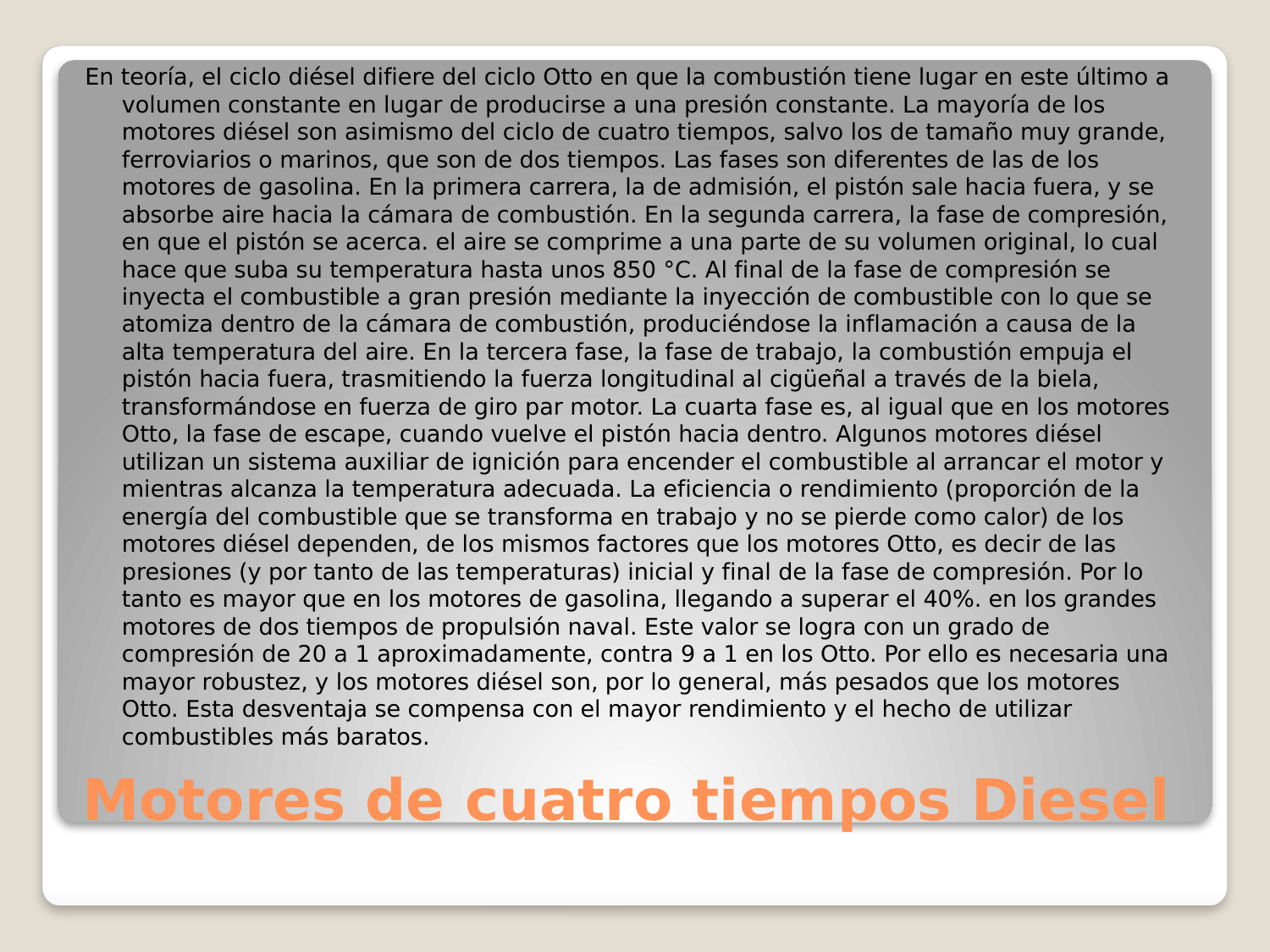

En teoría, el ciclo diésel difiere del ciclo Otto en que la combustión tiene lugar en este último a volumen constante en lugar de producirse a una presión constante. La mayoría de los motores diésel son asimismo del ciclo de cuatro tiempos, salvo los de tamaño muy grande, ferroviarios o marinos, que son de dos tiempos. Las fases son diferentes de las de los motores de gasolina. En la primera carrera, la de admisión, el pistón sale hacia fuera, y se absorbe aire hacia la cámara de combustión. En la segunda carrera, la fase de compresión, en que el pistón se acerca. el aire se comprime a una parte de su volumen original, lo cual hace que suba su temperatura hasta unos 850 °C. Al final de la fase de compresión se inyecta el combustible a gran presión mediante la inyección de combustible con lo que se atomiza dentro de la cámara de combustión, produciéndose la inflamación a causa de la alta temperatura del aire. En la tercera fase, la fase de trabajo, la combustión empuja el pistón hacia fuera, trasmitiendo la fuerza longitudinal al cigüeñal a través de la biela, transformándose en fuerza de giro par motor. La cuarta fase es, al igual que en los motores Otto, la fase de escape, cuando vuelve el pistón hacia dentro. Algunos motores diésel utilizan un sistema auxiliar de ignición para encender el combustible al arrancar el motor y mientras alcanza la temperatura adecuada. La eficiencia o rendimiento (proporción de la energía del combustible que se transforma en trabajo y no se pierde como calor) de los motores diésel dependen, de los mismos factores que los motores Otto, es decir de las presiones (y por tanto de las temperaturas) inicial y final de la fase de compresión. Por lo tanto es mayor que en los motores de gasolina, llegando a superar el 40%. en los grandes motores de dos tiempos de propulsión naval. Este valor se logra con un grado de compresión de 20 a 1 aproximadamente, contra 9 a 1 en los Otto. Por ello es necesaria una mayor robustez, y los motores diésel son, por lo general, más pesados que los motores Otto. Esta desventaja se compensa con el mayor rendimiento y el hecho de utilizar combustibles más baratos.
# Motores de cuatro tiempos Diesel